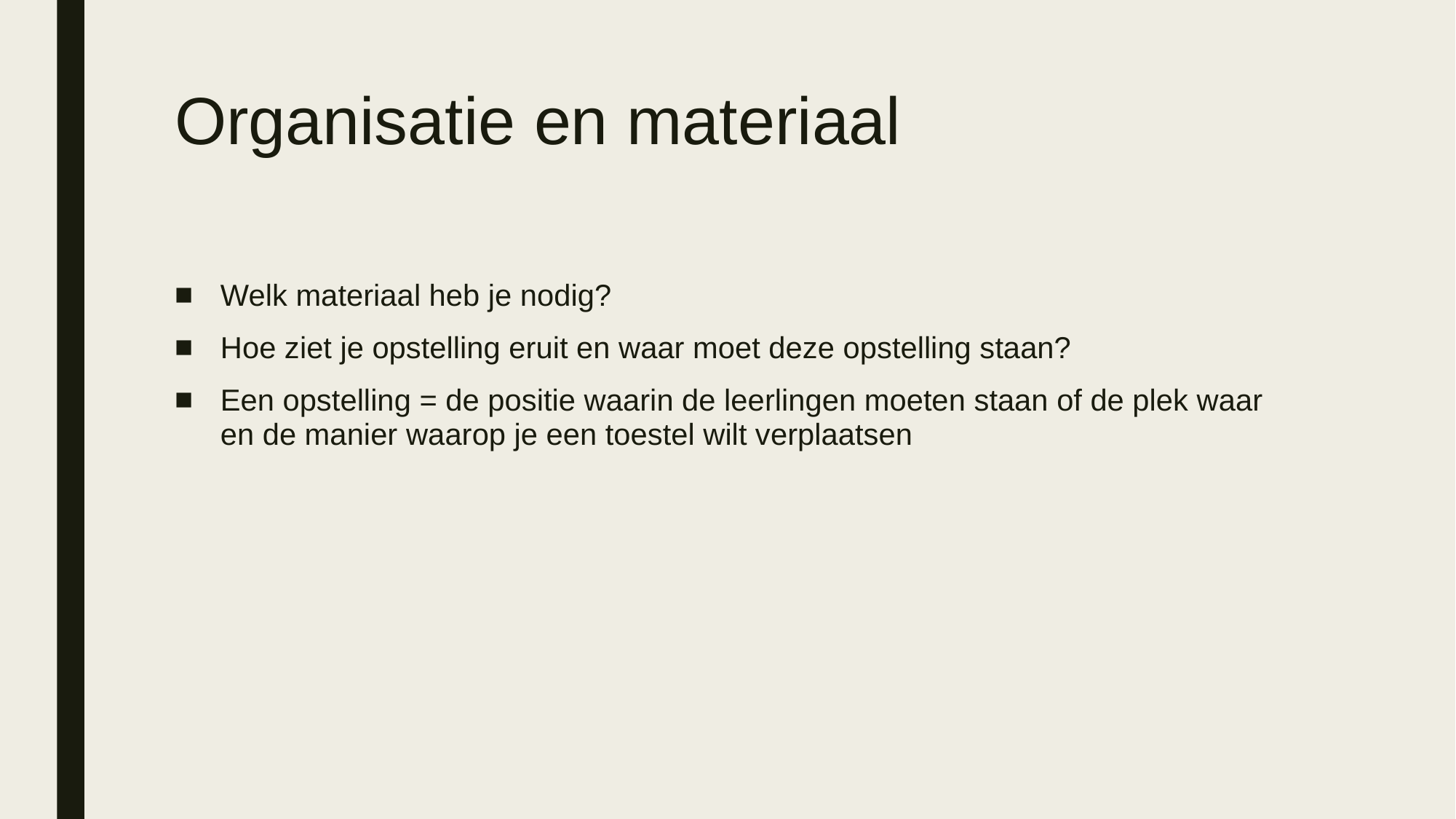

# Organisatie en materiaal
Welk materiaal heb je nodig?
Hoe ziet je opstelling eruit en waar moet deze opstelling staan?
Een opstelling = de positie waarin de leerlingen moeten staan of de plek waar en de manier waarop je een toestel wilt verplaatsen